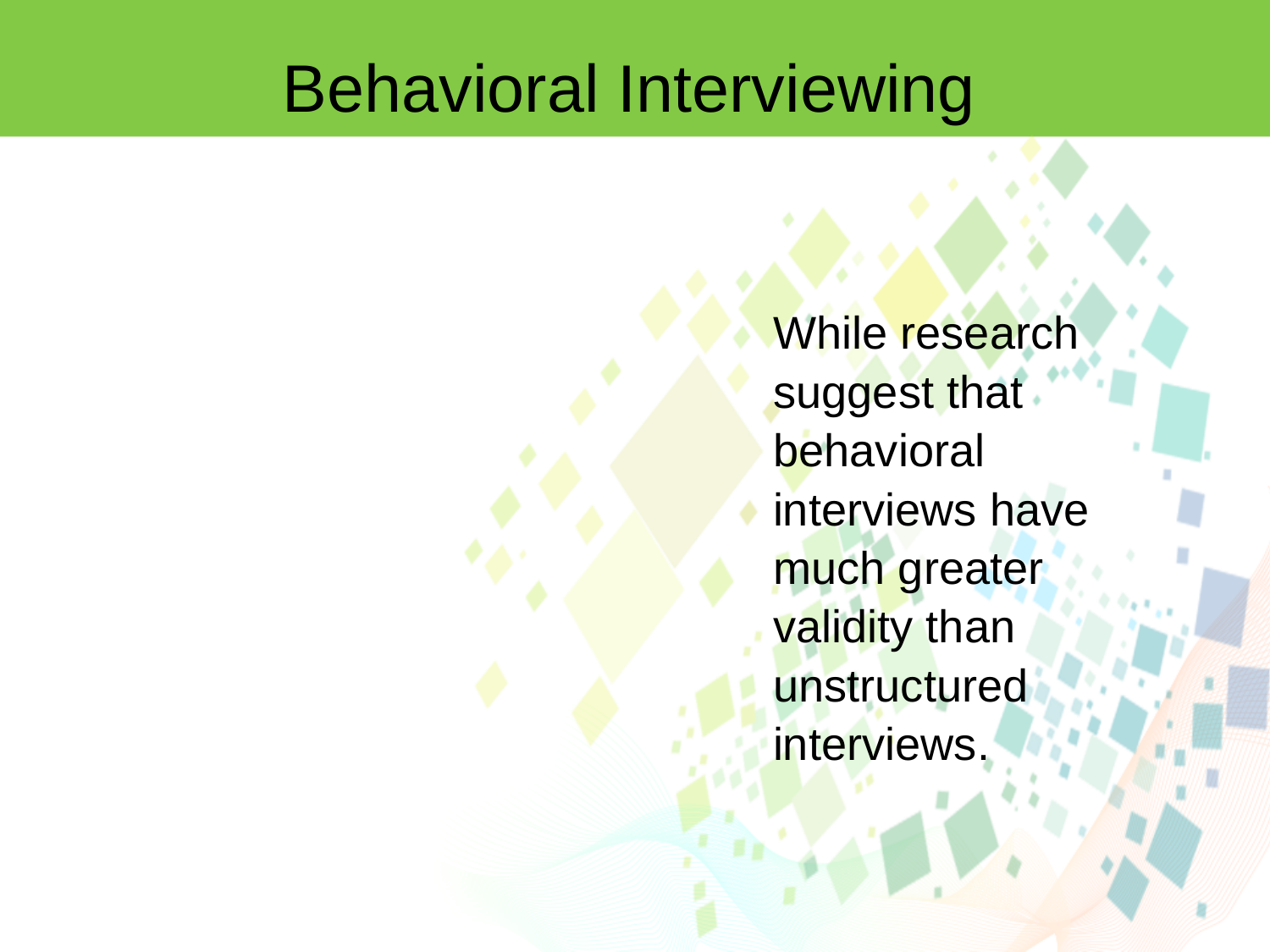

Behavioral Interviewing
While research suggest that  behavioral interviews have much greater validity than unstructured interviews.